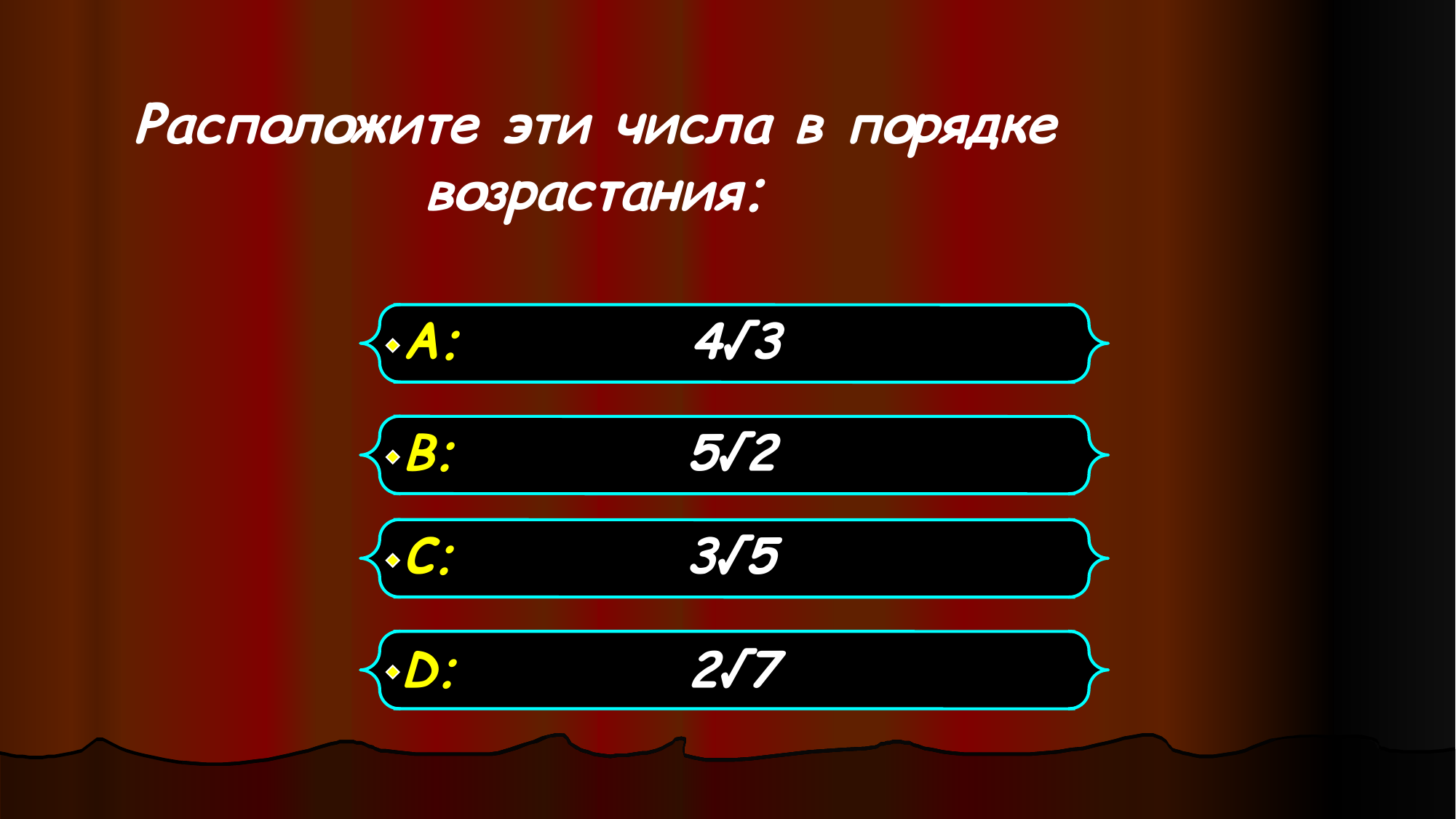

Расположите эти числа в порядке возрастания:

А:           4√3

В:           5√2

С:           3√5

D:           2√7